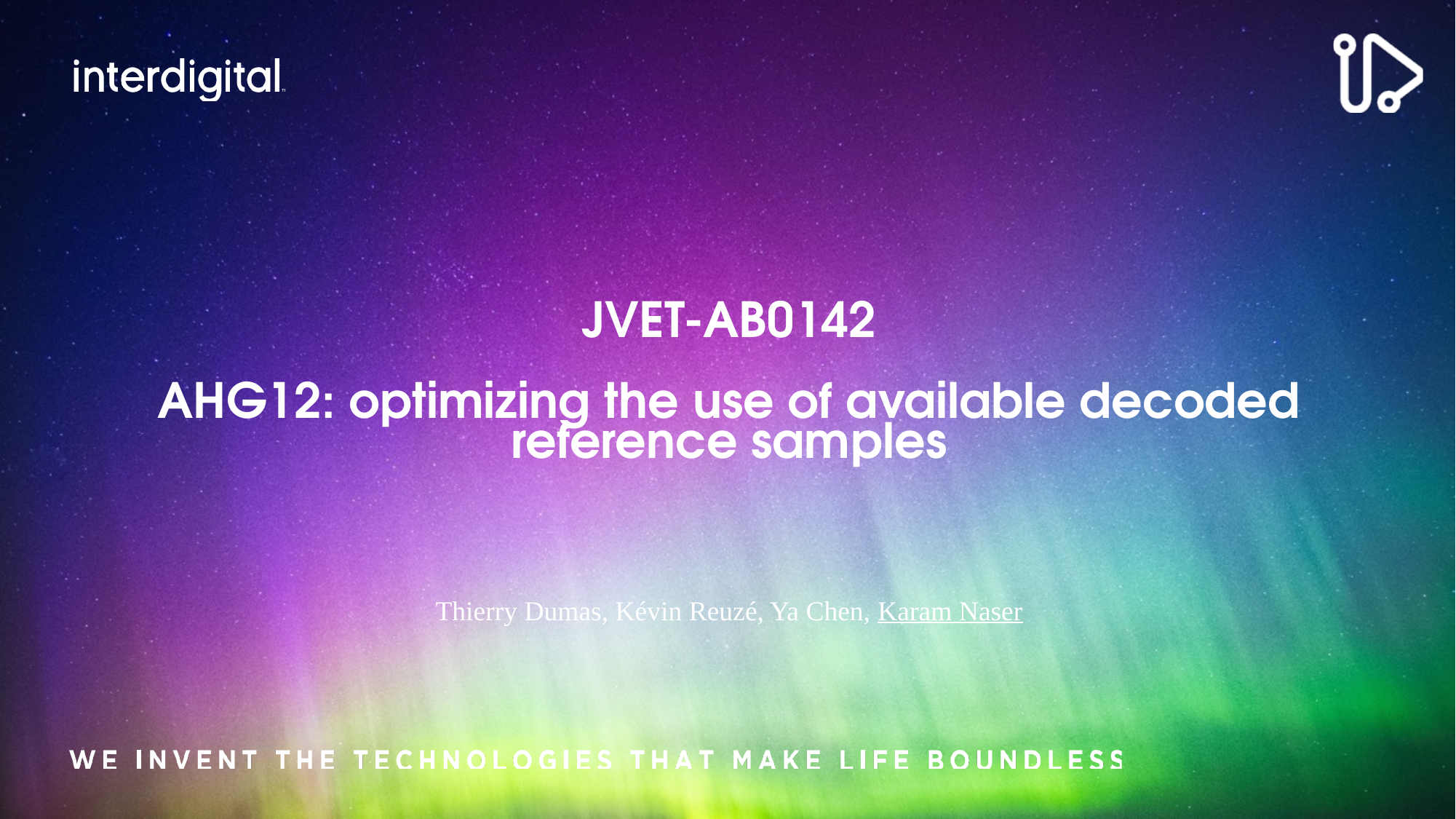

# JVET-AB0142 AHG12: optimizing the use of available decoded reference samples
Thierry Dumas, Kévin Reuzé, Ya Chen, Karam Naser